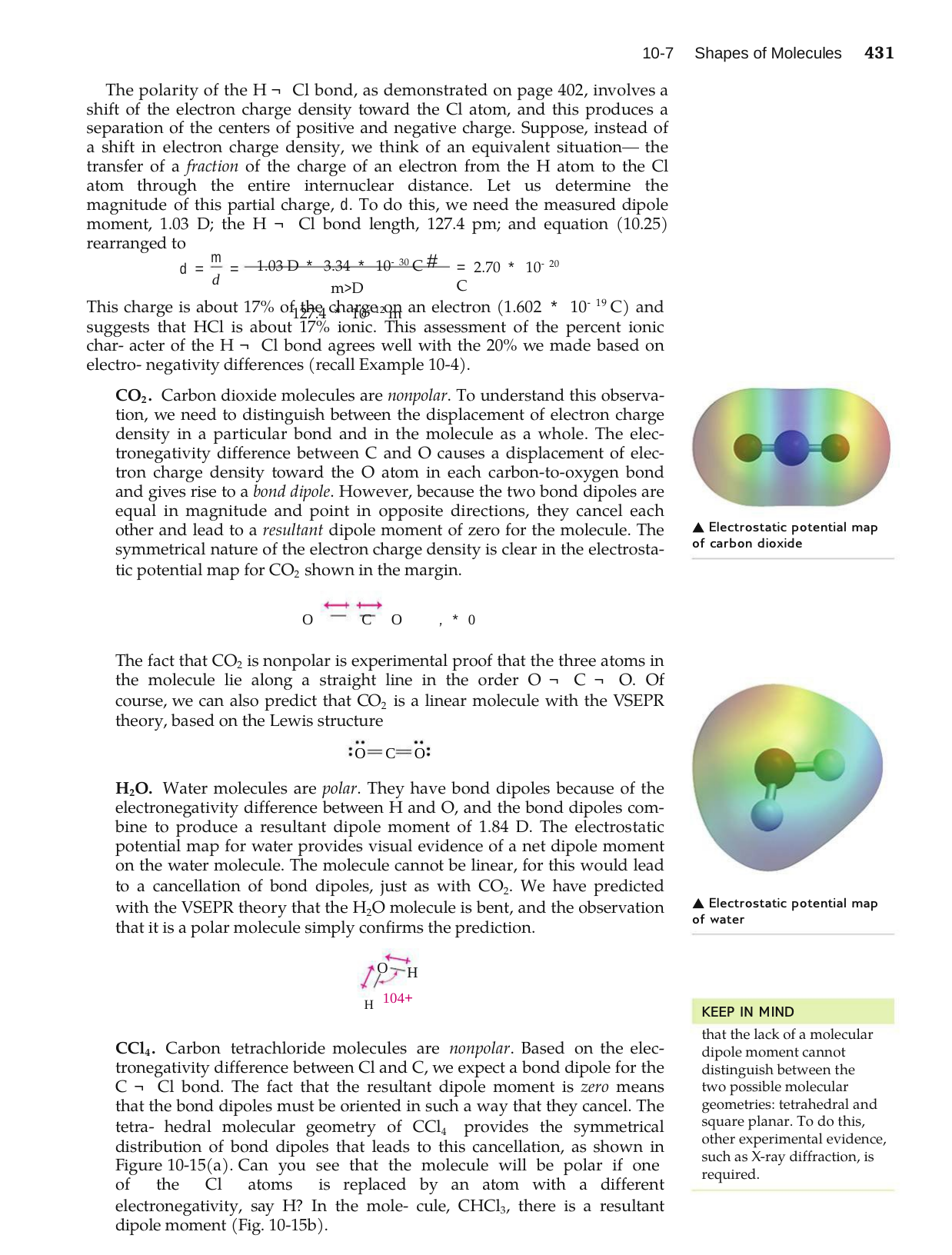

Shapes of Molecules	431
10-7
The polarity of the H ¬ Cl bond, as demonstrated on page 402, involves a shift of the electron charge density toward the Cl atom, and this produces a separation of the centers of positive and negative charge. Suppose, instead of a shift in electron charge density, we think of an equivalent situation    the transfer of a fraction of the charge of an electron from the H atom to the Cl atom through the entire internuclear distance. Let us determine the magnitude of this partial charge, d. To do this, we need the measured dipole moment, 1.03 D; the H ¬ Cl bond length, 127.4 pm; and equation (10.25) rearranged to

1.03 D  *  3.34  *  10-30 C # m>D
127.4  *  10-12 m
m
=  2.70  *  10-20 C
d  =	=
d
This charge is about 17% of the charge on an electron (1.602  *  10-19 C) and suggests that HCl is about 17% ionic. This assessment of the percent ionic char- acter of the H ¬ Cl bond agrees well with the 20% we made based on electro- negativity differences (recall Example 10-4).
CO2 .  Carbon dioxide molecules are nonpolar. To understand this observa- tion, we need to distinguish between the displacement of electron charge density in a particular bond and in the molecule as a whole. The elec- tronegativity difference between C and O causes a displacement of elec- tron charge density toward the O atom in each carbon-to-oxygen bond and gives rise to a bond dipole. However, because the two bond dipoles are equal in magnitude and point in opposite directions, they cancel each other and lead to a resultant dipole moment of zero for the molecule. The symmetrical nature of the electron charge density is clear in the electrosta- tic potential map for CO2 shown in the margin.

O	C	O	, * 0

The fact that CO2 is nonpolar is experimental proof that the three atoms in the molecule lie along a straight line in the order O ¬ C ¬ O. Of course, we can also predict that CO2  is a linear molecule with the VSEPR theory, based on the Lewis structure
 Electrostatic potential map of carbon dioxide

O	C	O
H2O.  Water molecules are polar. They have bond dipoles because of the electronegativity difference between H and O, and the bond dipoles com- bine to produce a resultant dipole moment of 1.84 D. The electrostatic potential map for water provides visual evidence of a net dipole moment on the water molecule. The molecule cannot be linear, for this would lead to a cancellation of bond dipoles, just as with CO2. We have predicted with the VSEPR theory that the H2O molecule is bent, and the observation that it is a polar molecule simply confirms the prediction.
 Electrostatic potential map of water

O
H
H  104+

CCl4 .  Carbon  tetrachloride molecules  are  nonpolar. Based  on the elec- tronegativity difference between Cl and C, we expect a bond dipole for the C ¬ Cl bond. The fact that the resultant dipole moment is zero means that the bond dipoles must be oriented in such a way that they cancel. The tetra- hedral molecular geometry of CCl4  provides the symmetrical distribution of bond dipoles that leads to this cancellation, as shown in Figure 10-15(a). Can  you  see  that  the  molecule  will  be  polar  if  one  of  the  Cl  atoms  is replaced by an atom with a different electronegativity, say H? In the mole- cule, CHCl3, there is a resultant dipole moment (Fig. 10-15b).
KEEP IN MIND
that the lack of a molecular dipole moment cannot distinguish between the two possible molecular geometries: tetrahedral and square planar. To do this,
other experimental evidence, such as X-ray diffraction, is required.